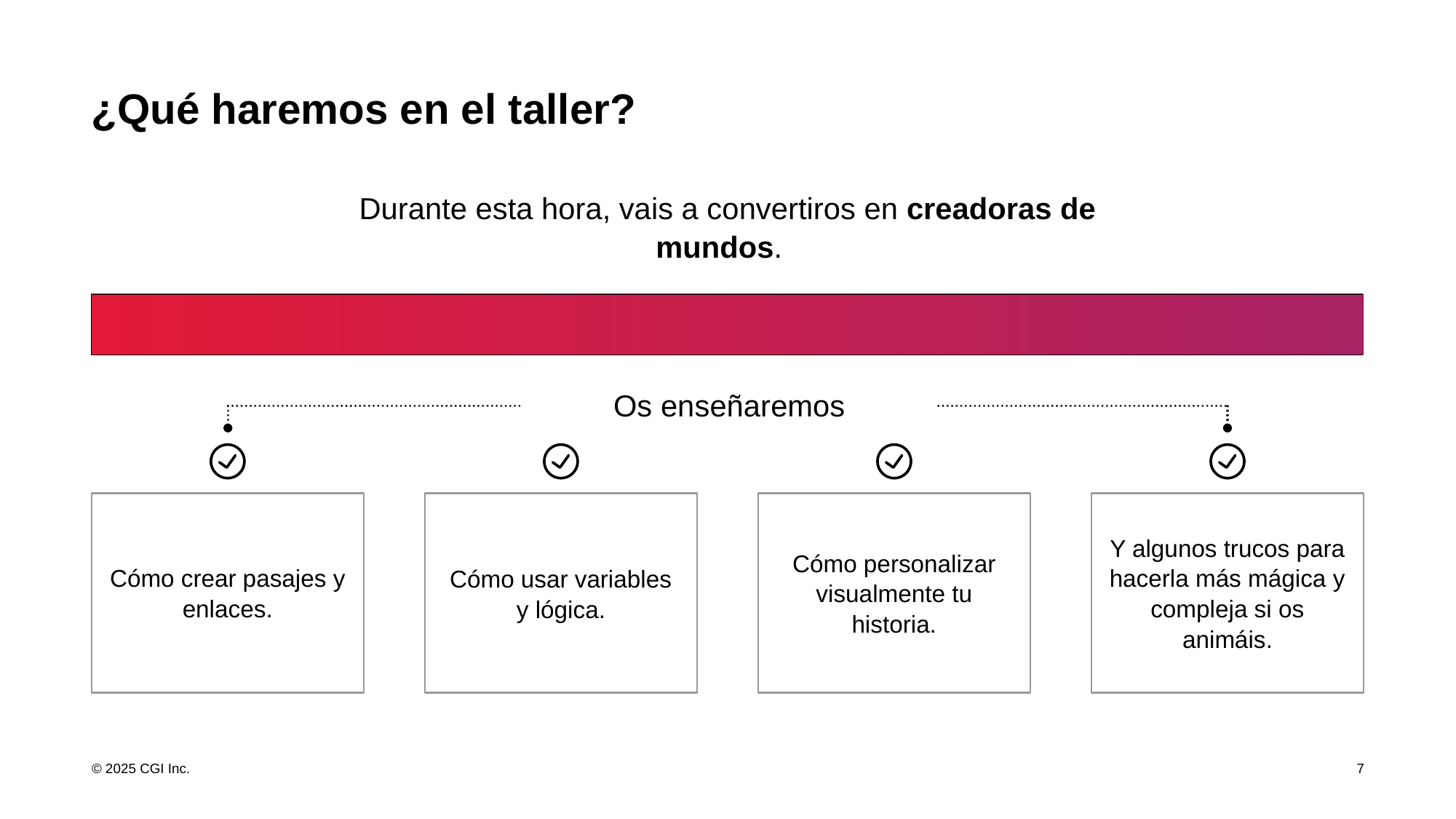

NEW
# ¿Qué haremos en el taller?
Durante esta hora, vais a convertiros en creadoras de mundos.

Os enseñaremos

Cómo crear pasajes y enlaces.

Cómo usar variables y lógica.

Cómo personalizar visualmente tu historia.

Y algunos trucos para hacerla más mágica y compleja si os animáis.